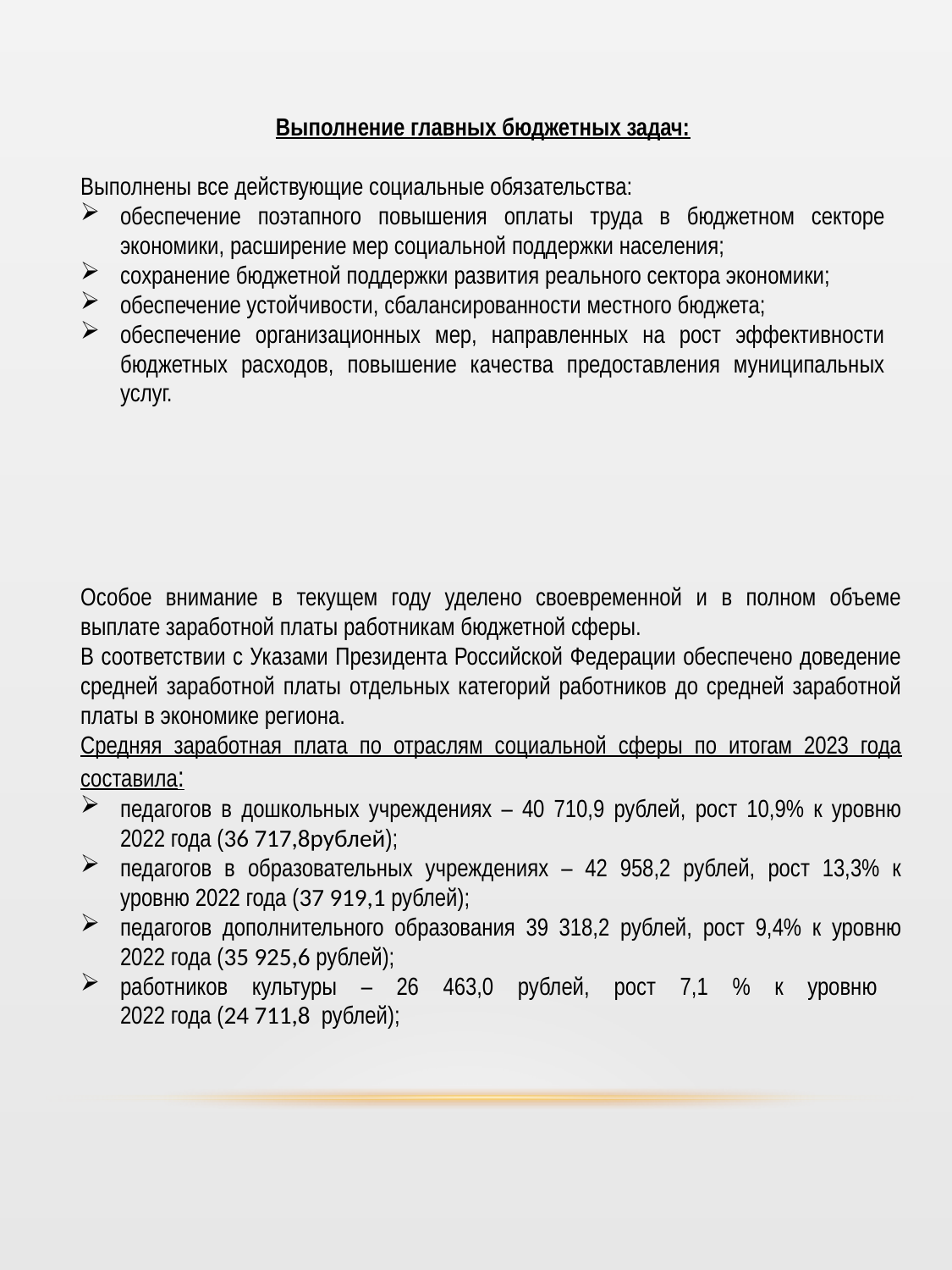

Выполнение главных бюджетных задач:

Выполнены все действующие социальные обязательства:
обеспечение поэтапного повышения оплаты труда в бюджетном секторе экономики, расширение мер социальной поддержки населения;
сохранение бюджетной поддержки развития реального сектора экономики;
обеспечение устойчивости, сбалансированности местного бюджета;
обеспечение организационных мер, направленных на рост эффективности бюджетных расходов, повышение качества предоставления муниципальных услуг.
Особое внимание в текущем году уделено своевременной и в полном объеме выплате заработной платы работникам бюджетной сферы.
В соответствии с Указами Президента Российской Федерации обеспечено доведение средней заработной платы отдельных категорий работников до средней заработной платы в экономике региона.
Средняя заработная плата по отраслям социальной сферы по итогам 2023 года составила:
педагогов в дошкольных учреждениях – 40 710,9 рублей, рост 10,9% к уровню 2022 года (36 717,8рублей);
педагогов в образовательных учреждениях – 42 958,2 рублей, рост 13,3% к уровню 2022 года (37 919,1 рублей);
педагогов дополнительного образования 39 318,2 рублей, рост 9,4% к уровню 2022 года (35 925,6 рублей);
работников культуры – 26 463,0 рублей, рост 7,1 % к уровню
2022 года (24 711,8  рублей);